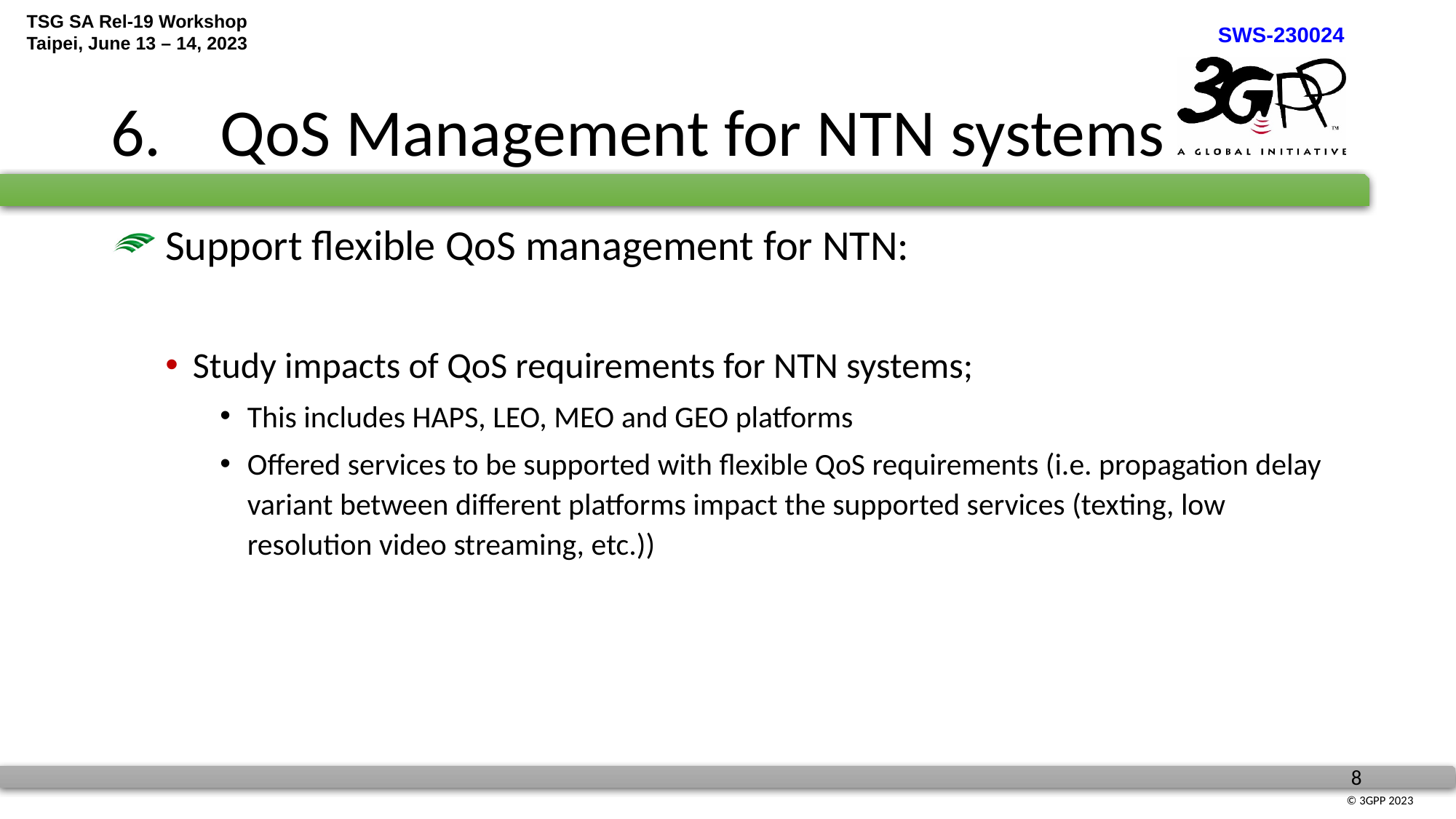

# 6.	QoS Management for NTN systems
 Support flexible QoS management for NTN:

Study impacts of QoS requirements for NTN systems;
This includes HAPS, LEO, MEO and GEO platforms
Offered services to be supported with flexible QoS requirements (i.e. propagation delay variant between different platforms impact the supported services (texting, low resolution video streaming, etc.))